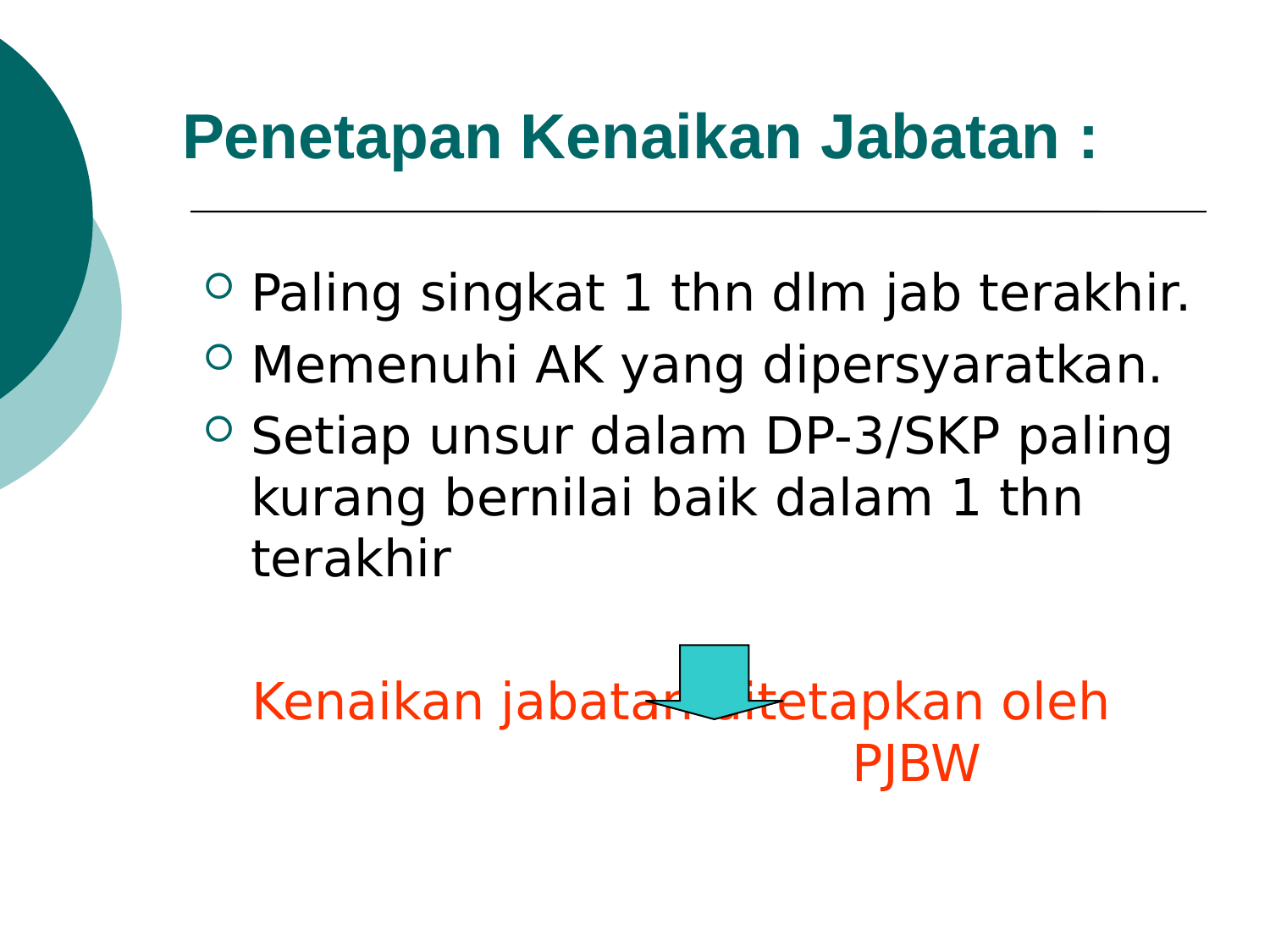

Paling singkat 1 thn dlm jab terakhir.
Memenuhi AK yang dipersyaratkan.
Setiap unsur dalam DP-3/SKP paling kurang bernilai baik dalam 1 thn terakhir

   Kenaikan jabatan ditetapkan oleh                              PJBW
Penetapan Kenaikan Jabatan :